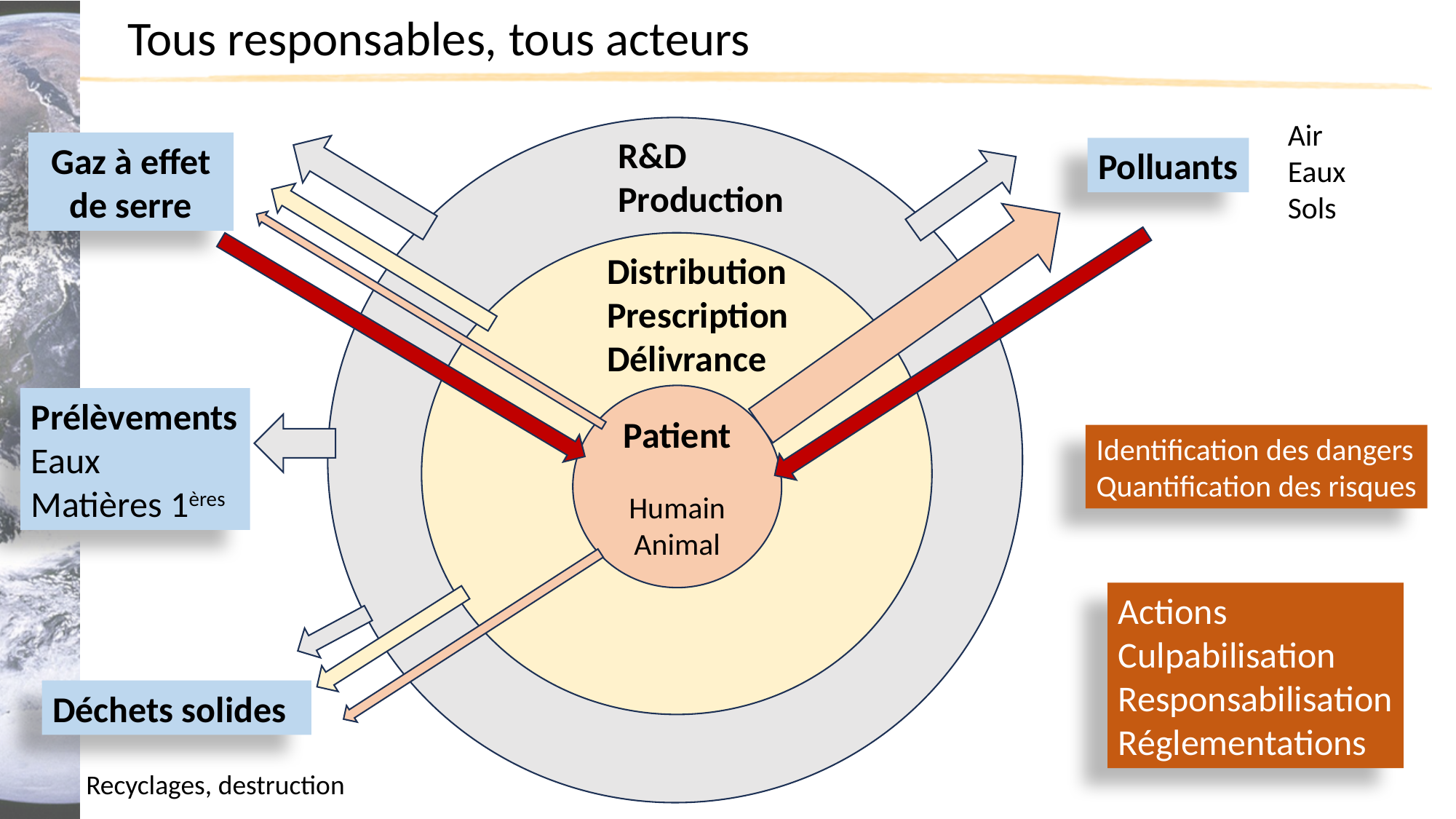

Tous responsables, tous acteurs
Air
Eaux
Sols

R&D
Production
Gaz à effet de serre
Polluants

Distribution
Prescription
Délivrance

Patient

Humain
Animal
Prélèvements
Eaux
Matières 1ères

Identification des dangers
Quantification des risques
Actions
Culpabilisation
Responsabilisation
Réglementations

Déchets solides
Recyclages, destruction